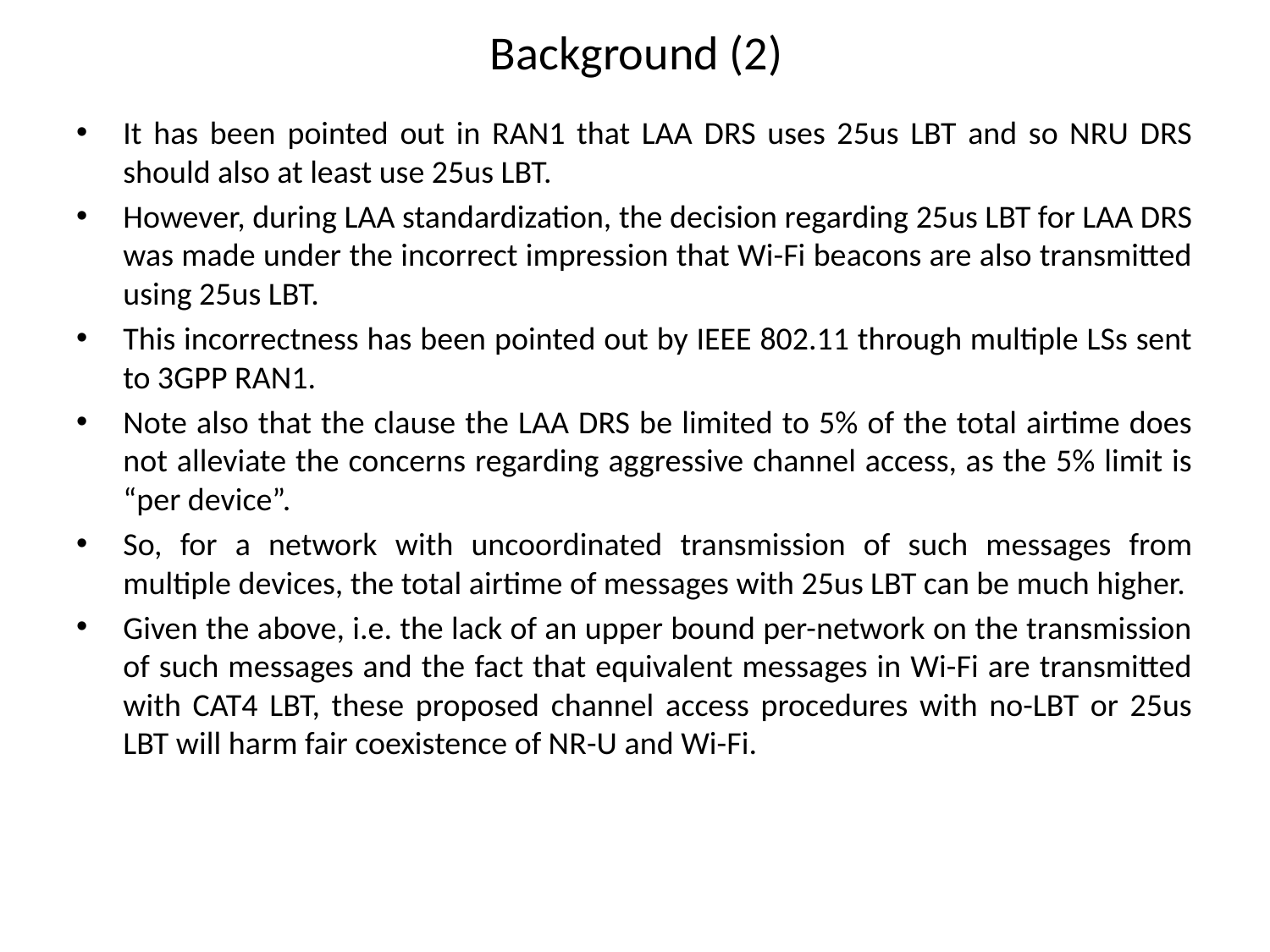

# Background (2)
It has been pointed out in RAN1 that LAA DRS uses 25us LBT and so NRU DRS should also at least use 25us LBT.
However, during LAA standardization, the decision regarding 25us LBT for LAA DRS was made under the incorrect impression that Wi-Fi beacons are also transmitted using 25us LBT.
This incorrectness has been pointed out by IEEE 802.11 through multiple LSs sent to 3GPP RAN1.
Note also that the clause the LAA DRS be limited to 5% of the total airtime does not alleviate the concerns regarding aggressive channel access, as the 5% limit is “per device”.
So, for a network with uncoordinated transmission of such messages from multiple devices, the total airtime of messages with 25us LBT can be much higher.
Given the above, i.e. the lack of an upper bound per-network on the transmission of such messages and the fact that equivalent messages in Wi-Fi are transmitted with CAT4 LBT, these proposed channel access procedures with no-LBT or 25us LBT will harm fair coexistence of NR-U and Wi-Fi.